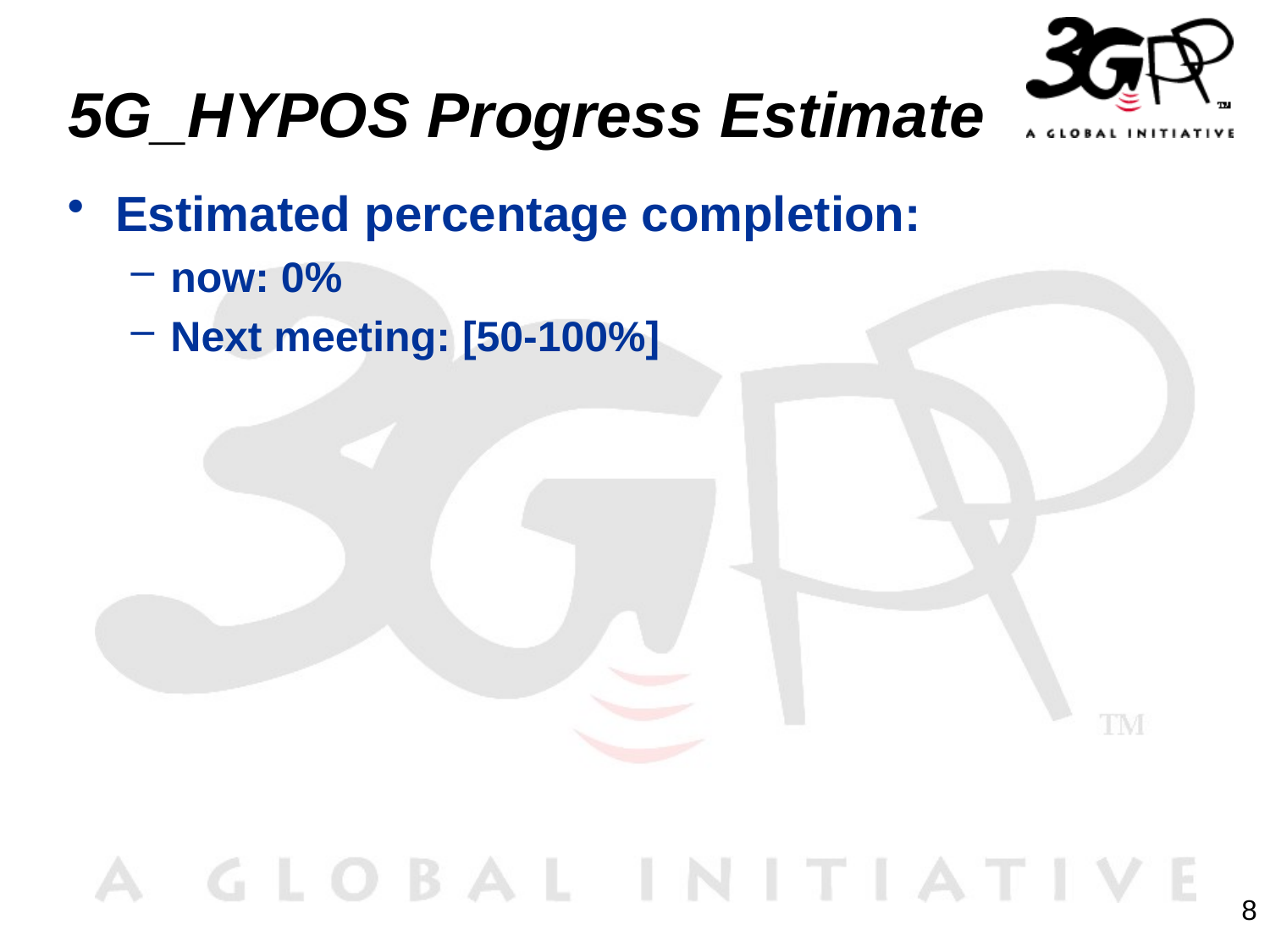

# 5G_HYPOS Progress Estimate
Estimated percentage completion:
now: 0%
Next meeting: [50-100%]
8